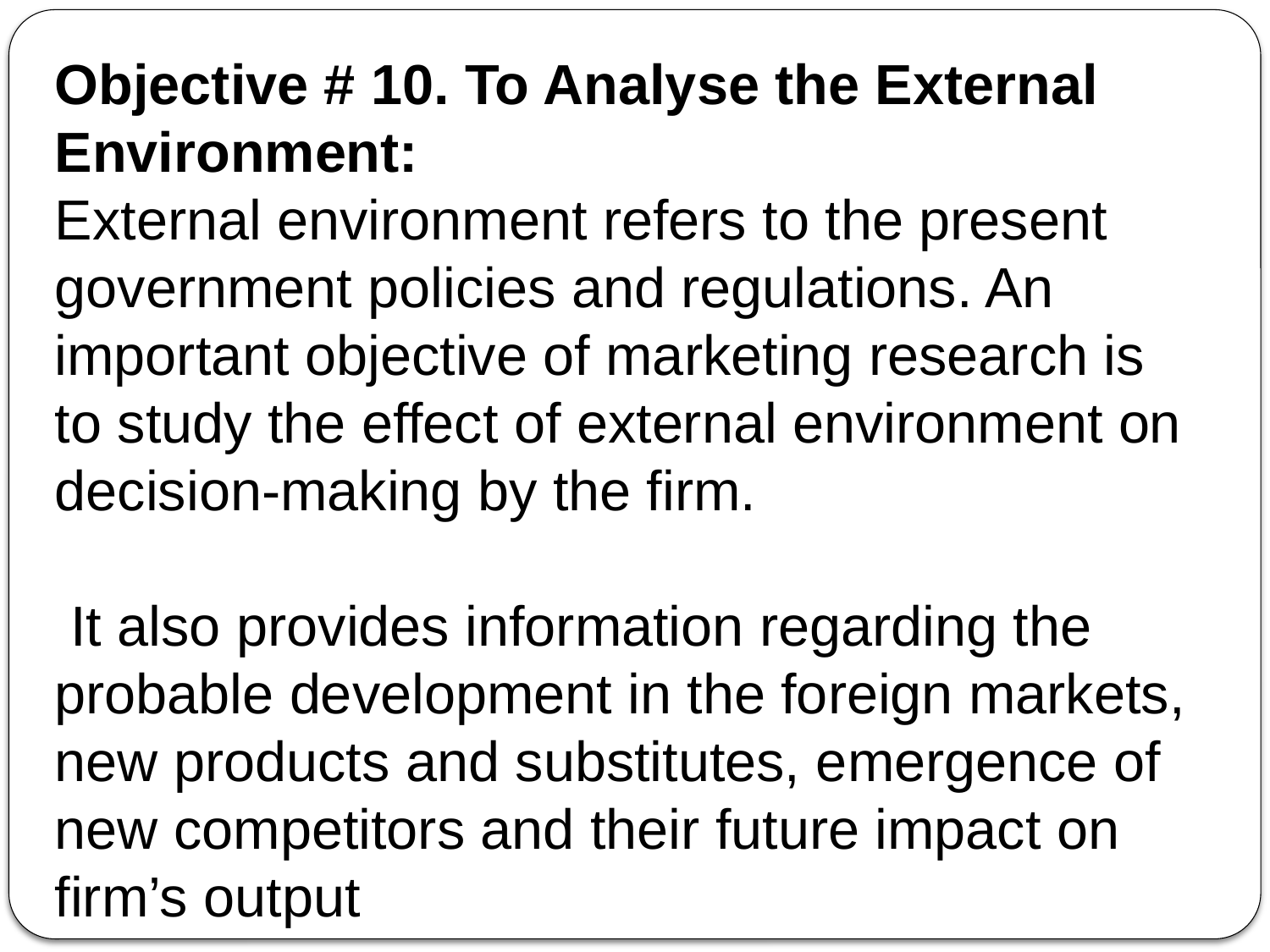

Objective # 10. To Analyse the External Environment:
External environment refers to the present government policies and regulations. An important objective of marketing research is to study the effect of external environment on decision-making by the firm.

 It also provides information regarding the probable development in the foreign markets, new products and substitutes, emergence of new competitors and their future impact on firm’s output